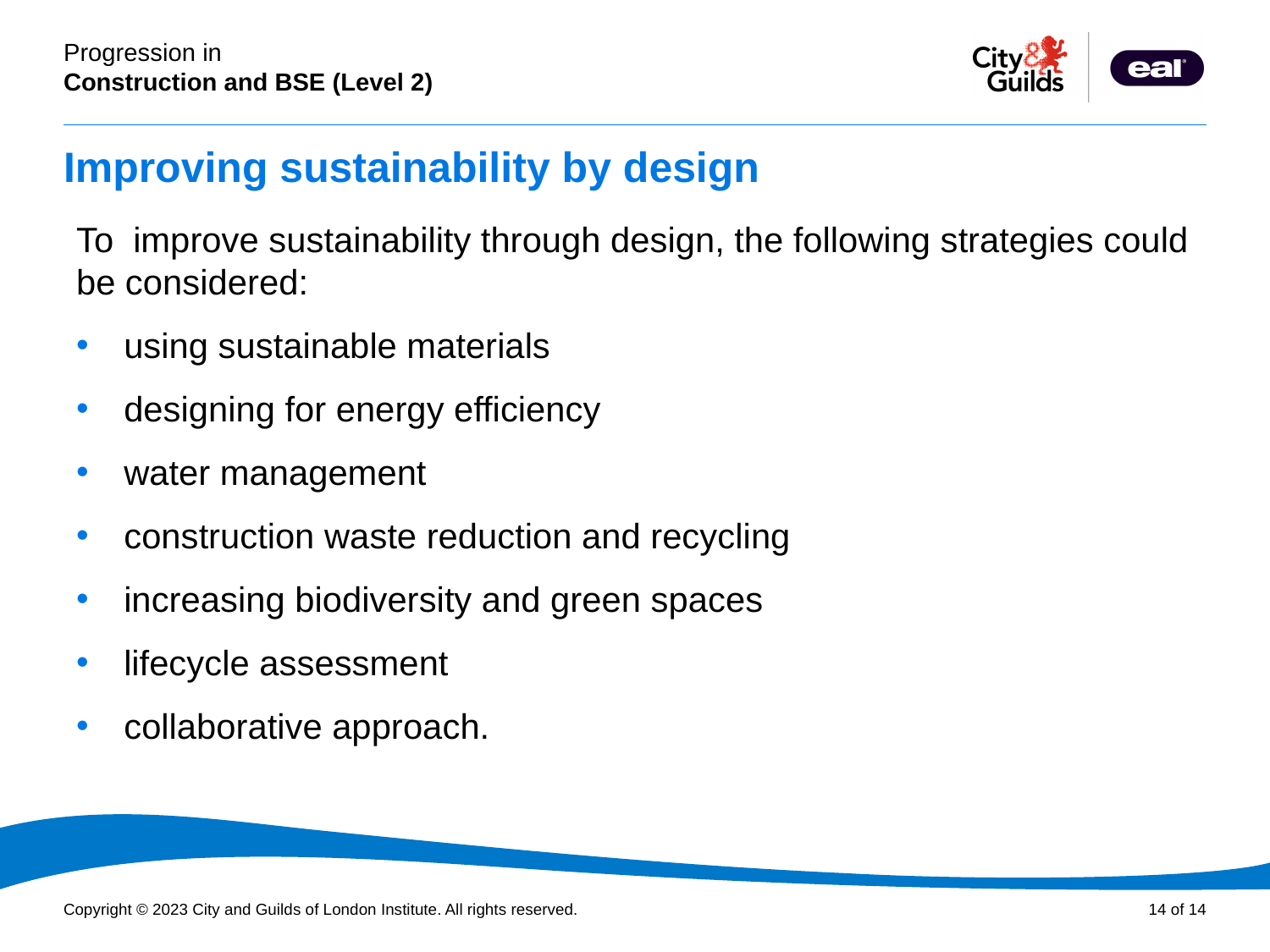

# Improving sustainability by design

To  improve sustainability through design, the following strategies could be considered:
using sustainable materials
designing for energy efficiency
water management
construction waste reduction and recycling
increasing biodiversity and green spaces
lifecycle assessment
collaborative approach.